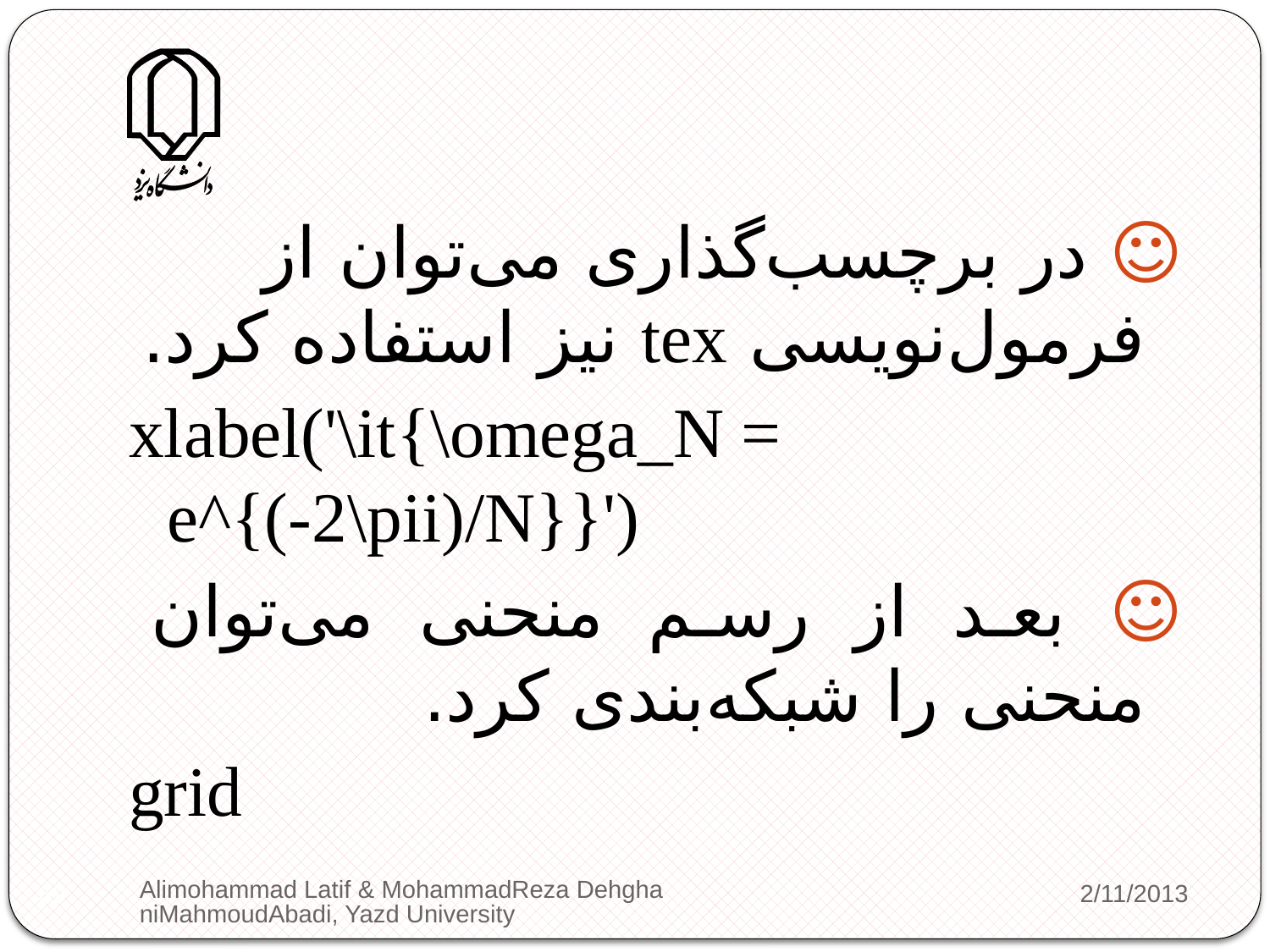

☺ در برچسب‌گذاری می‌توان از فرمول‌نویسی tex نیز استفاده کرد.
xlabel('\it{\omega_N = e^{(-2\pii)/N}}')
☺ بعد از رسم منحنی می‌توان منحنی را شبکه‌بندی کرد.
grid

Alimohammad Latif & MohammadReza DehghaniMahmoudAbadi, Yazd University
2/11/2013
69